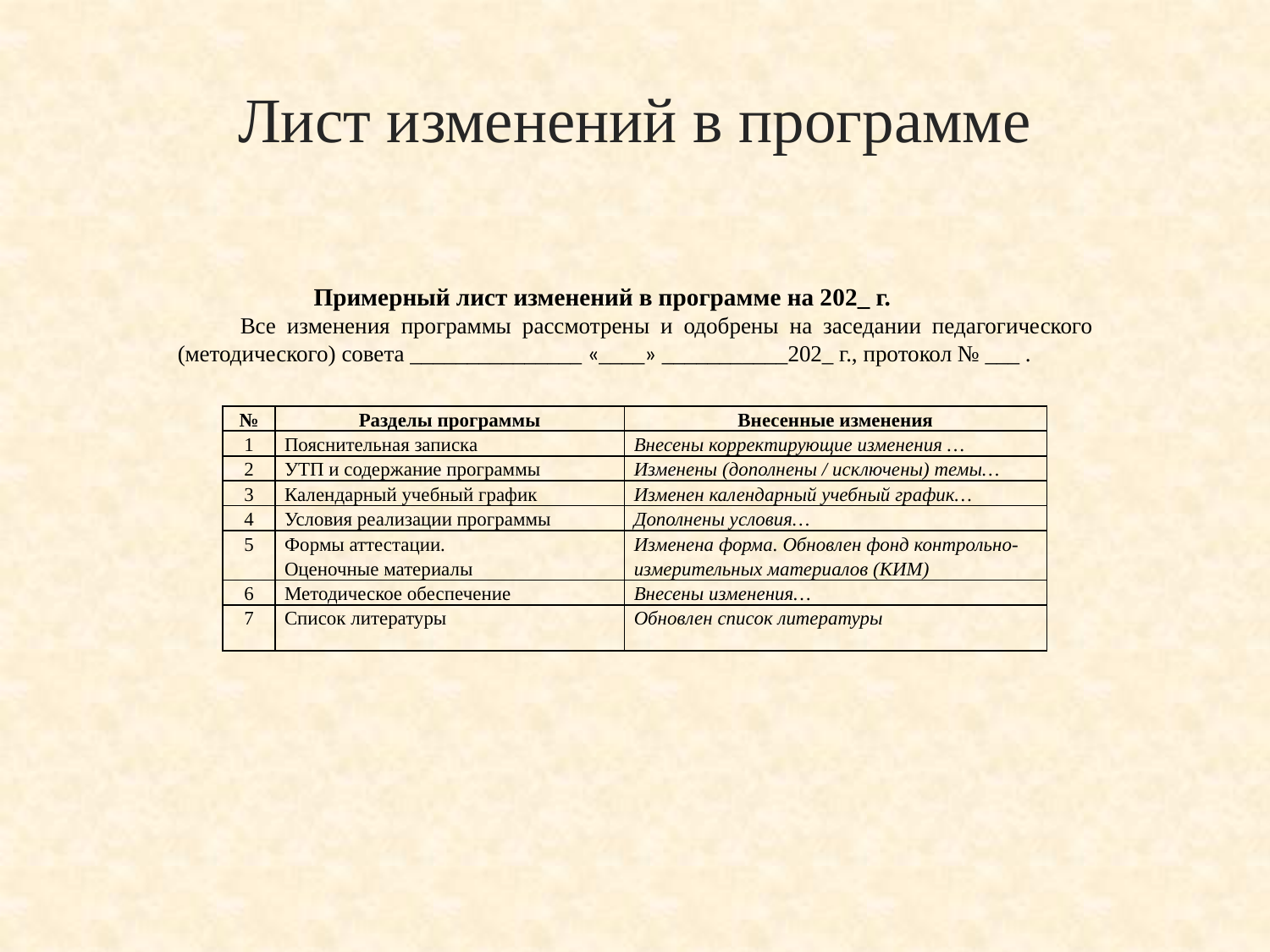

# Лист изменений в программе
            Примерный лист изменений в программе на 202_ г.
Все изменения программы рассмотрены и одобрены на заседании педагогического (методического) совета _______________ «____» ___________202_ г., протокол № ___ .
| № | Разделы программы | Внесенные изменения |
| --- | --- | --- |
| 1 | Пояснительная записка | Внесены корректирующие изменения … |
| 2 | УТП и содержание программы | Изменены (дополнены / исключены) темы… |
| 3 | Календарный учебный график | Изменен календарный учебный график… |
| 4 | Условия реализации программы | Дополнены условия… |
| 5 | Формы аттестации. Оценочные материалы | Изменена форма. Обновлен фонд контрольно-измерительных материалов (КИМ) |
| 6 | Методическое обеспечение | Внесены изменения… |
| 7 | Список литературы | Обновлен список литературы |